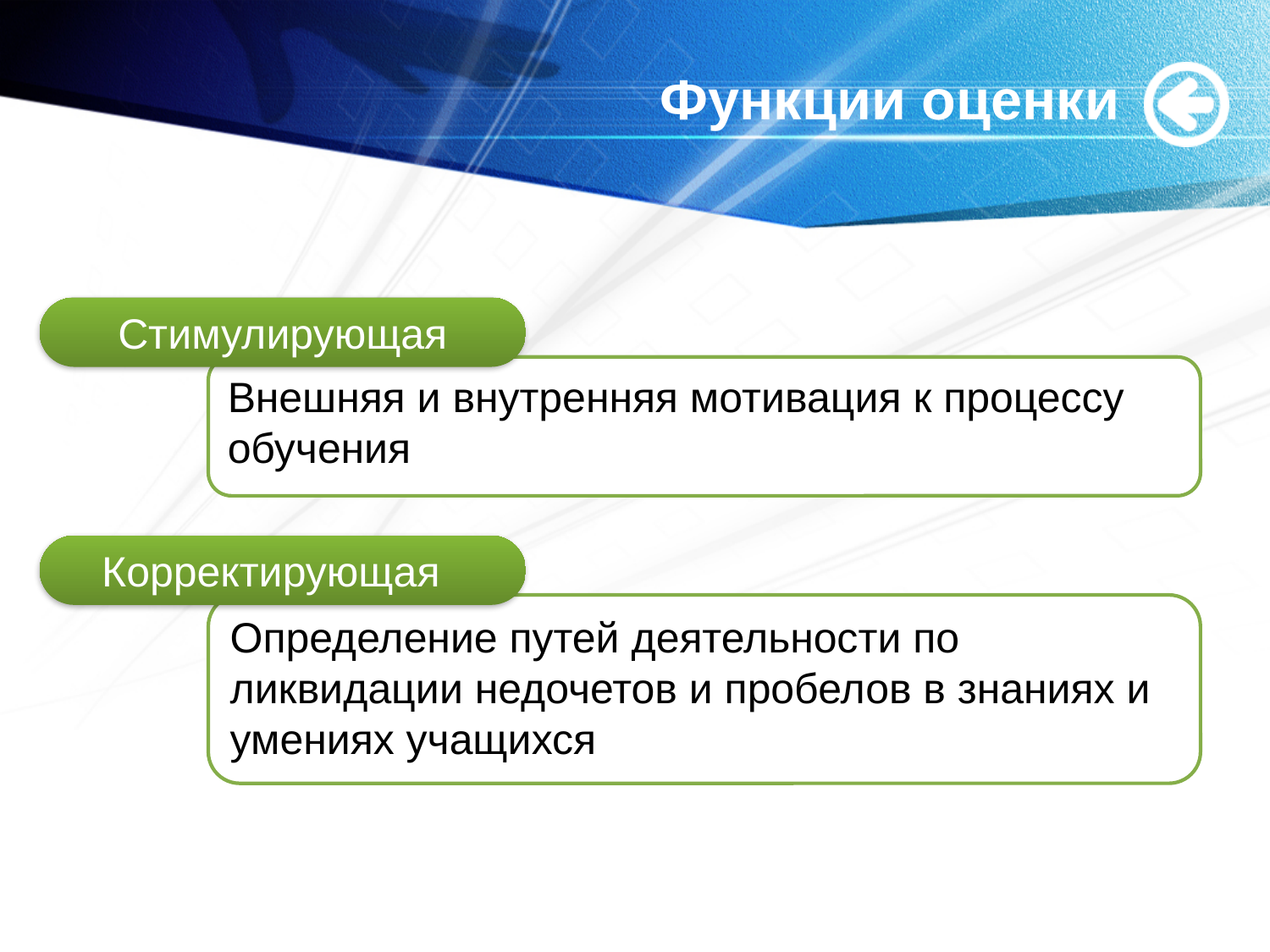

# Функции оценки
Стимулирующая
Внешняя и внутренняя мотивация к процессу обучения
Корректирующая
Определение путей деятельности по ликвидации недочетов и пробелов в знаниях и умениях учащихся